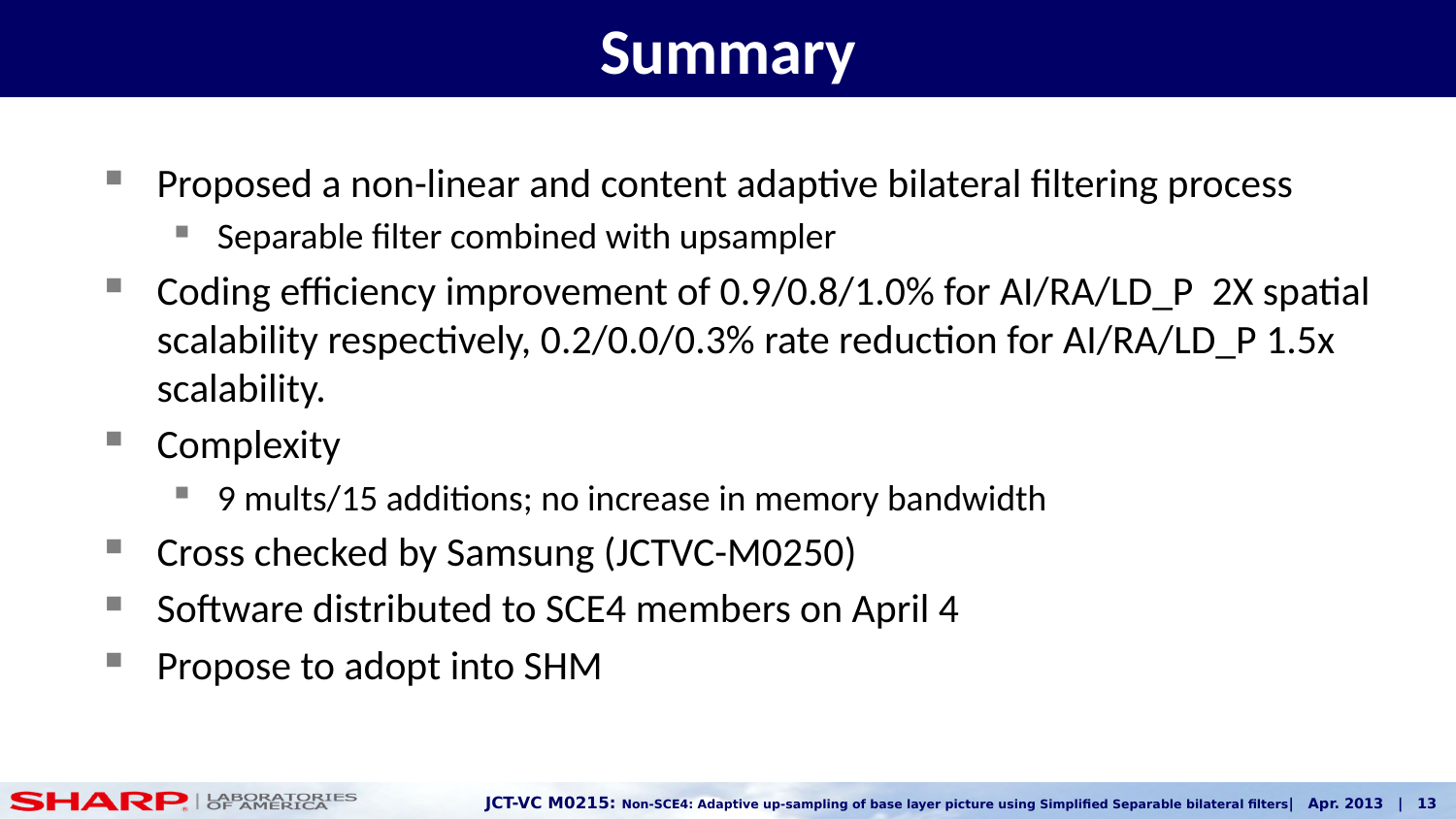

# Summary
Proposed a non-linear and content adaptive bilateral filtering process
Separable filter combined with upsampler
Coding efficiency improvement of 0.9/0.8/1.0% for AI/RA/LD_P  2X spatial scalability respectively, 0.2/0.0/0.3% rate reduction for AI/RA/LD_P 1.5x scalability.
Complexity
9 mults/15 additions; no increase in memory bandwidth
Cross checked by Samsung (JCTVC-M0250)
Software distributed to SCE4 members on April 4
Propose to adopt into SHM